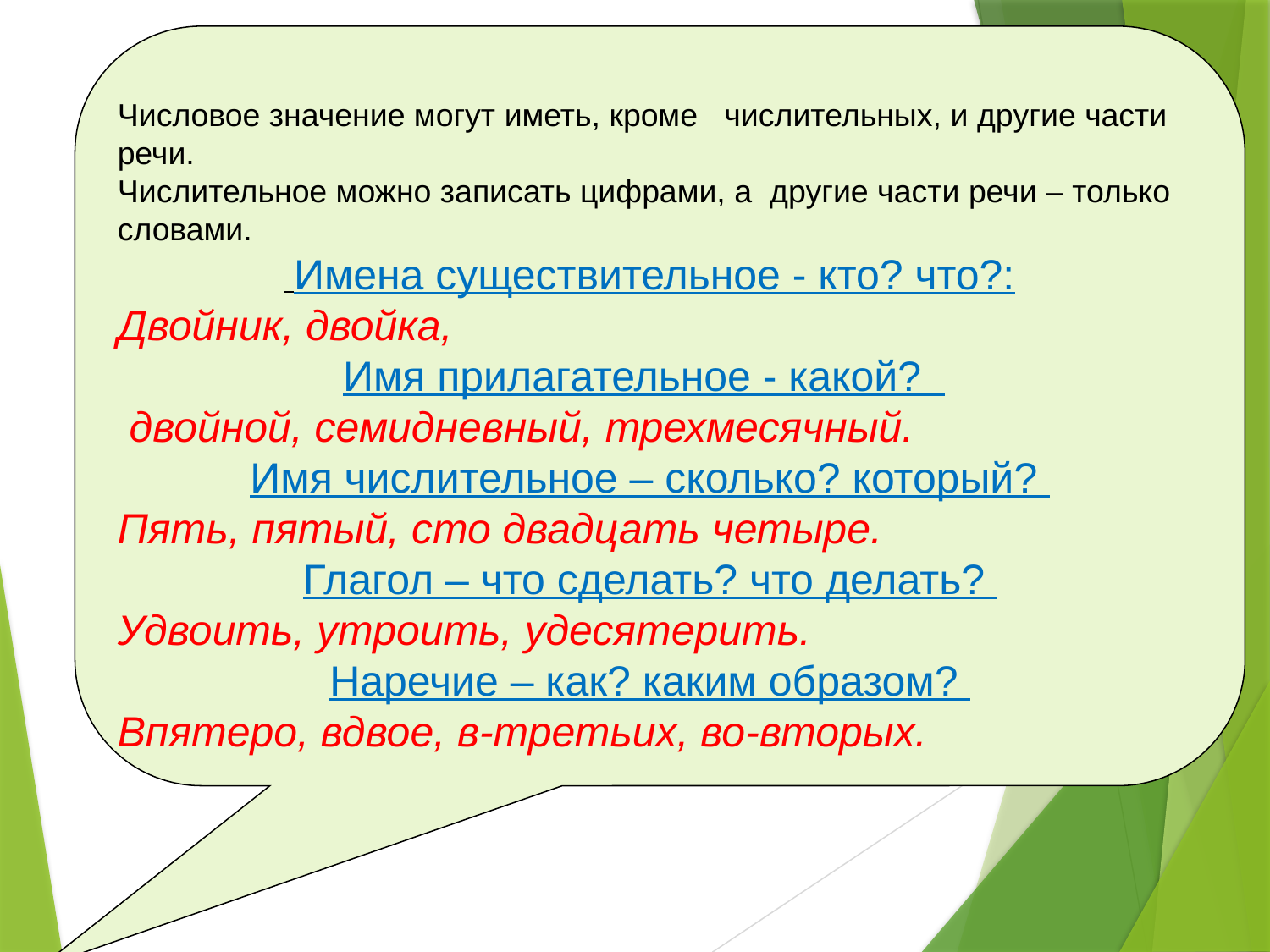

Числовое значение могут иметь, кроме   числительных, и другие части речи.
Числительное можно записать цифрами, а  другие части речи – только словами.
 Имена существительное - кто? что?:
Двойник, двойка,
 Имя прилагательное - какой?
 двойной, семидневный, трехмесячный.
Имя числительное – сколько? который?
Пять, пятый, сто двадцать четыре.
Глагол – что сделать? что делать?
Удвоить, утроить, удесятерить.
Наречие – как? каким образом?
Впятеро, вдвое, в-третьих, во-вторых.